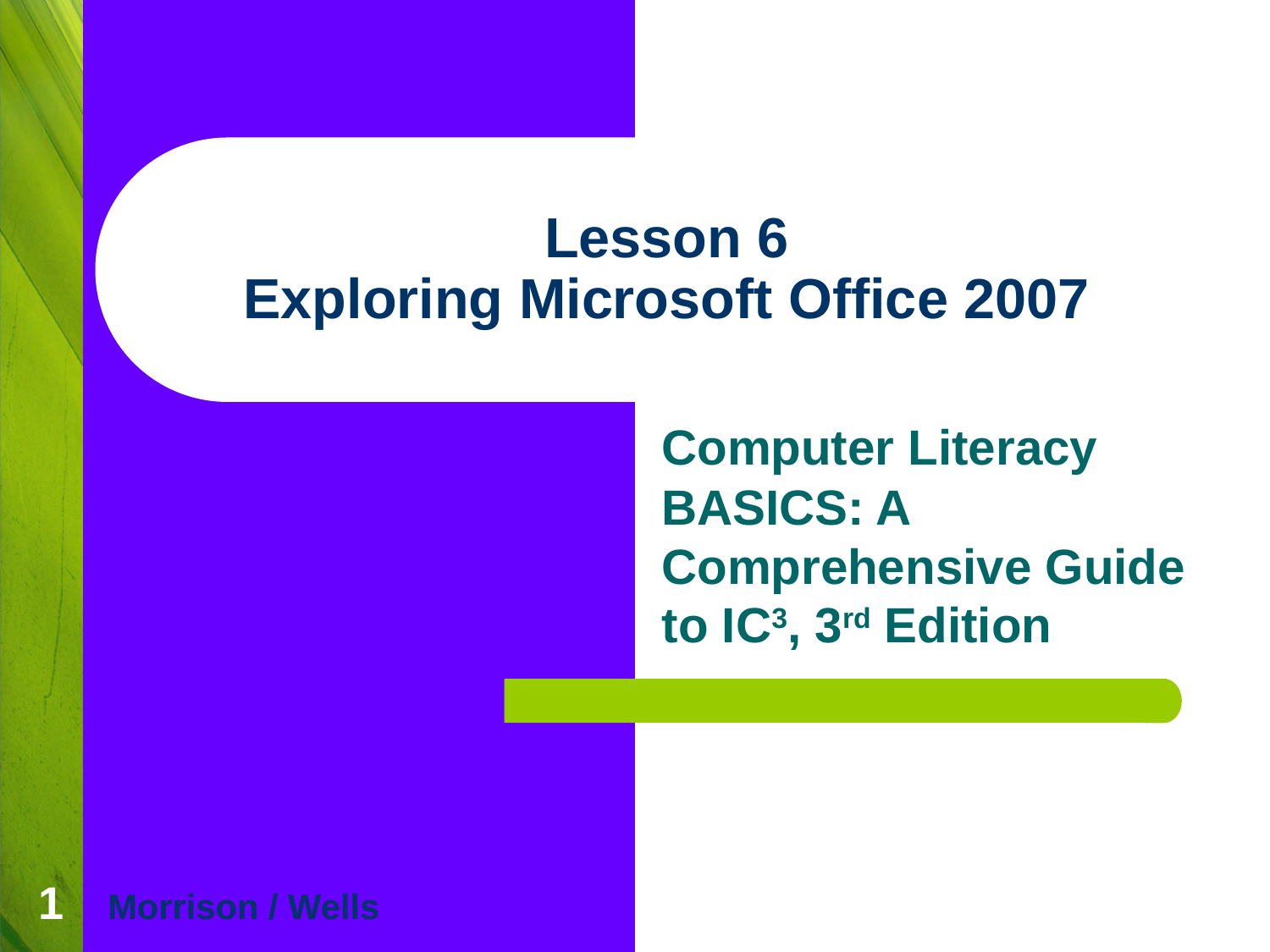

# Lesson 6 Exploring Microsoft Office 2007
Computer Literacy BASICS: A Comprehensive Guide to IC3, 3rd Edition
1

Morrison / Wells